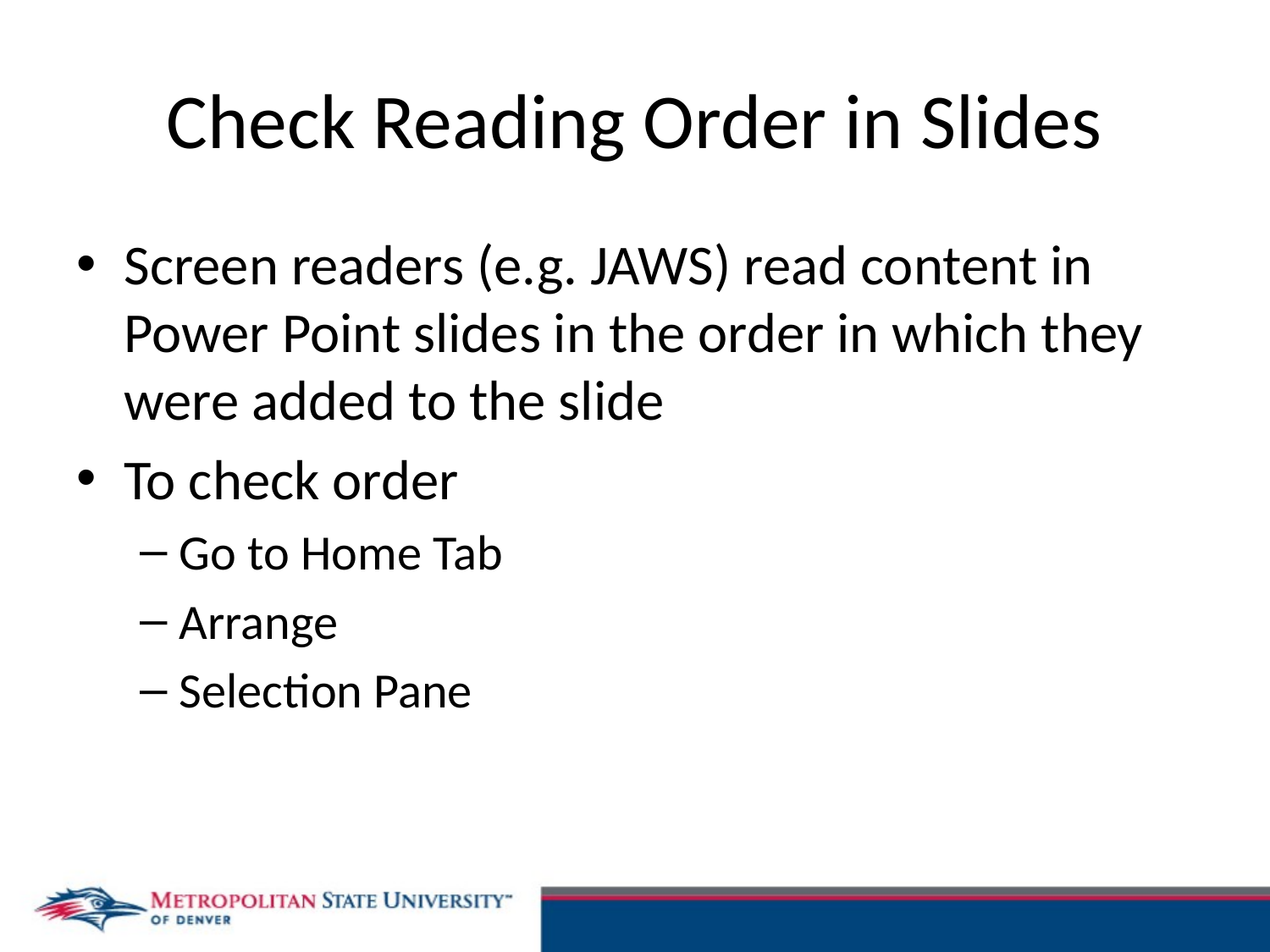

# Check Reading Order in Slides
Screen readers (e.g. JAWS) read content in Power Point slides in the order in which they were added to the slide
To check order
Go to Home Tab
Arrange
Selection Pane